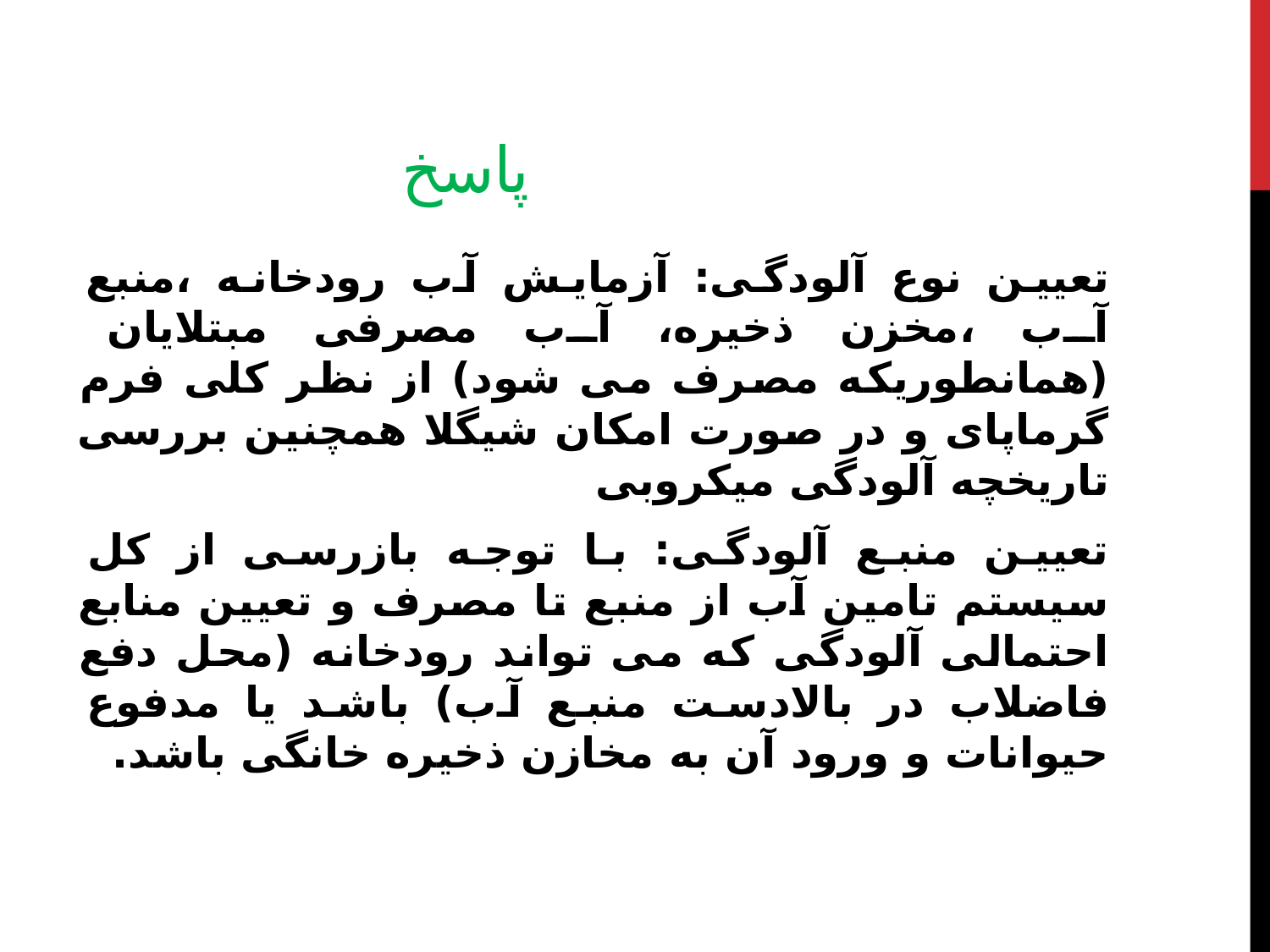

# پاسخ
تعیین نوع آلودگی: آزمایش آب رودخانه ،منبع آب ،مخزن ذخیره، آب مصرفی مبتلایان (همانطوریکه مصرف می شود) از نظر کلی فرم گرماپای و در صورت امکان شیگلا همچنین بررسی تاریخچه آلودگی میکروبی
تعیین منبع آلودگی: با توجه بازرسی از کل سیستم تامین آب از منبع تا مصرف و تعیین منابع احتمالی آلودگی که می تواند رودخانه (محل دفع فاضلاب در بالادست منبع آب) باشد یا مدفوع حیوانات و ورود آن به مخازن ذخیره خانگی باشد.